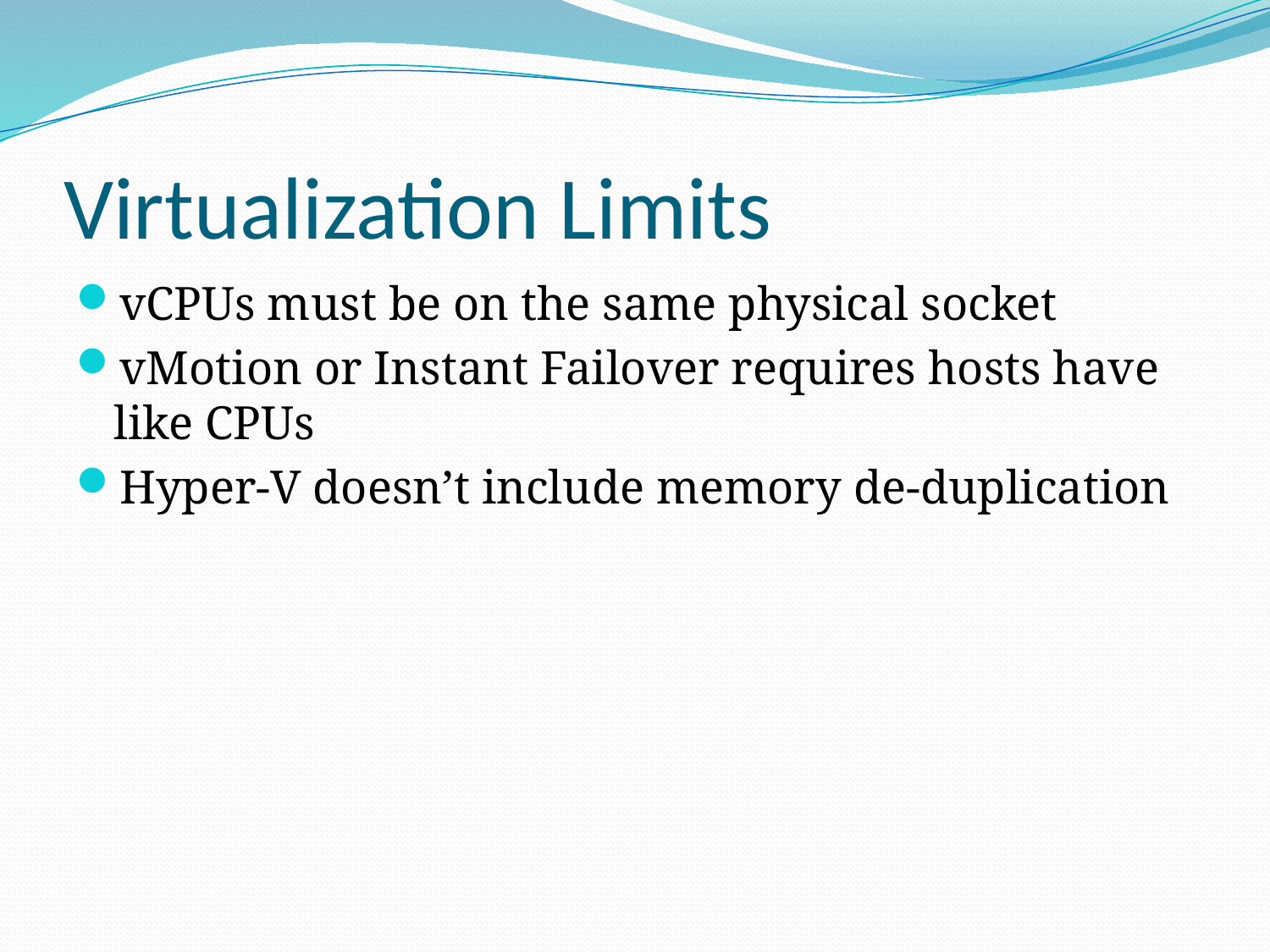

# Virtualization Limits
vCPUs must be on the same physical socket
vMotion or Instant Failover requires hosts have like CPUs
Hyper-V doesn’t include memory de-duplication